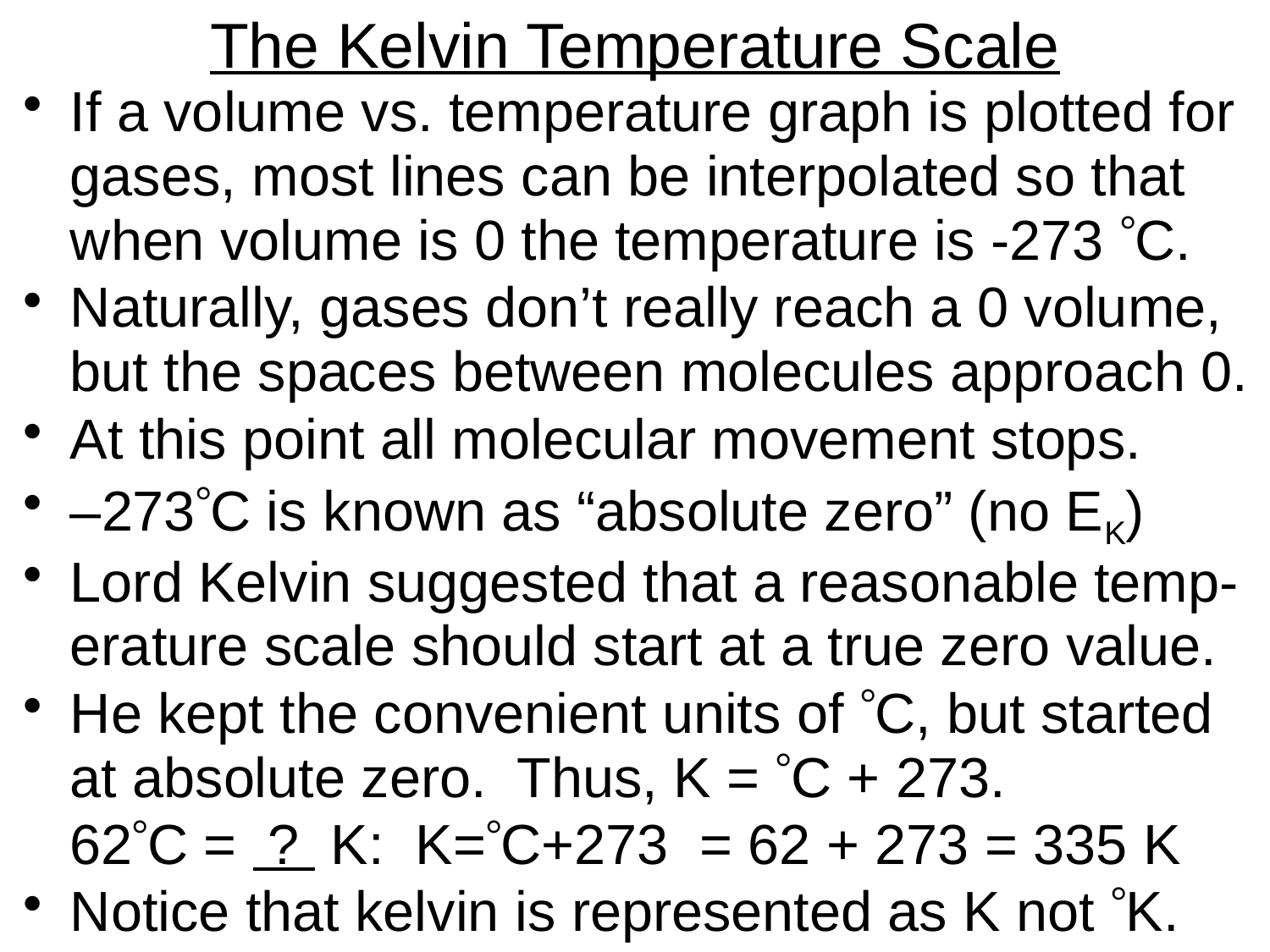

# The Kelvin Temperature Scale
If a volume vs. temperature graph is plotted for gases, most lines can be interpolated so that when volume is 0 the temperature is -273 °C.
Naturally, gases don’t really reach a 0 volume, but the spaces between molecules approach 0.
At this point all molecular movement stops.
–273°C is known as “absolute zero” (no EK)
Lord Kelvin suggested that a reasonable temp-erature scale should start at a true zero value.
He kept the convenient units of °C, but started at absolute zero.  Thus, K = °C + 273.
	62°C =  ?  K:  K=°C+273  = 62 + 273 = 335 K
Notice that kelvin is represented as K not °K.